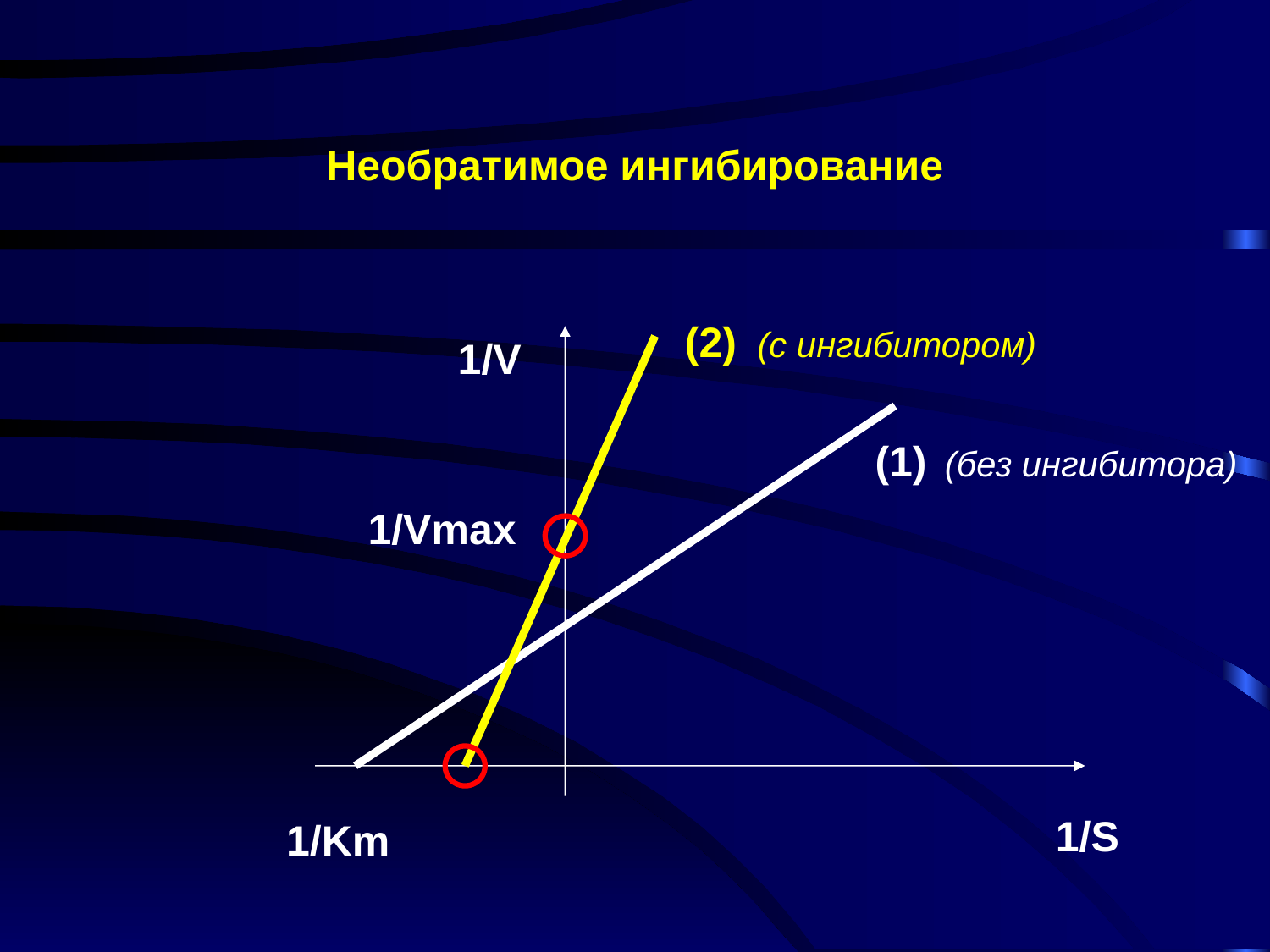

# Необратимое ингибирование

(2)
(с ингибитором)
1/V

(1)
(без ингибитора)
1/Vmax

1/S
1/Km